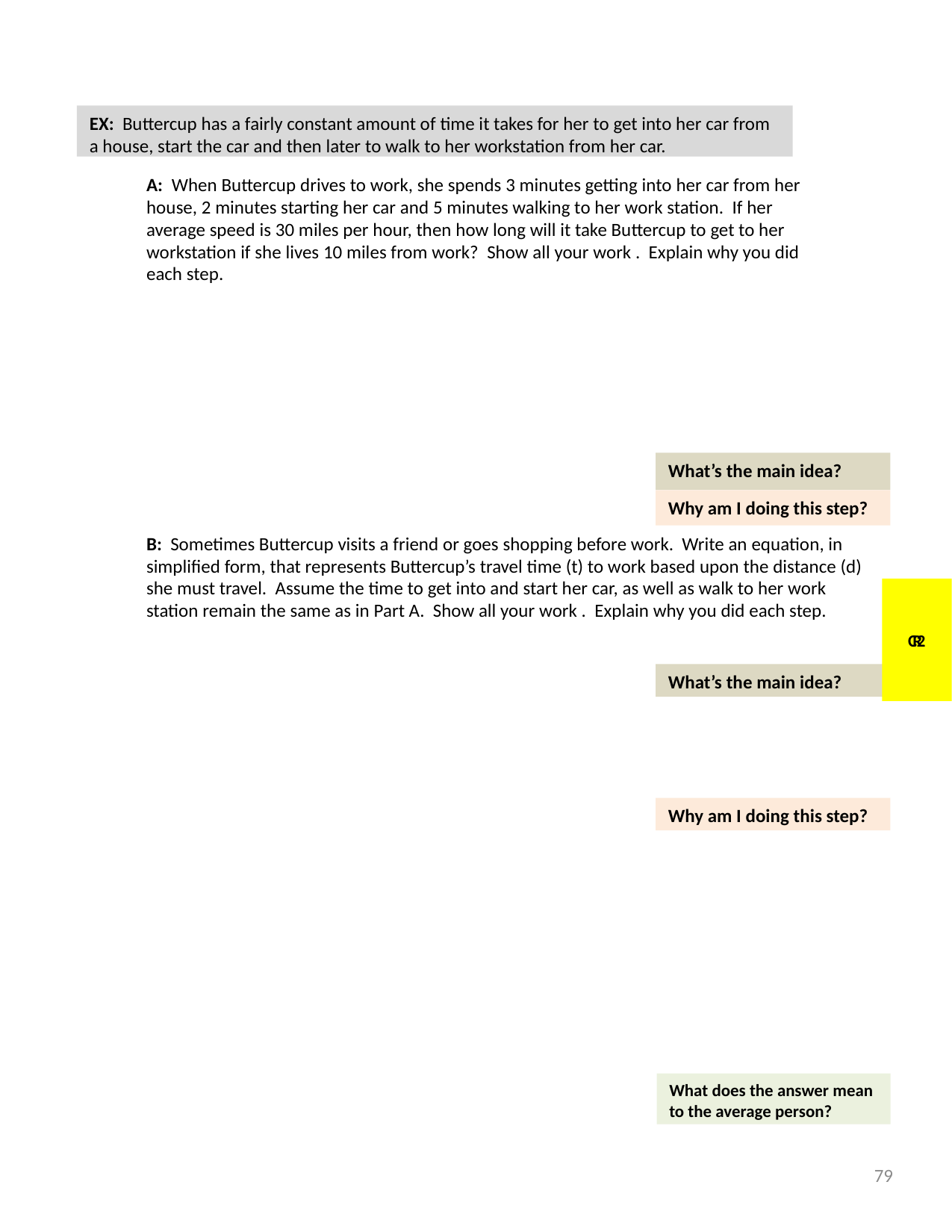

EX:  Buttercup has a fairly constant amount of time it takes for her to get into her car from a house, start the car and then later to walk to her workstation from her car.

A:  When Buttercup drives to work, she spends 3 minutes getting into her car from her house, 2 minutes starting her car and 5 minutes walking to her work station.  If her average speed is 30 miles per hour, then how long will it take Buttercup to get to her workstation if she lives 10 miles from work?  Show all your work .  Explain why you did each step.
What’s the main idea?
Why am I doing this step?
B:  Sometimes Buttercup visits a friend or goes shopping before work.  Write an equation, in simplified form, that represents Buttercup’s travel time (t) to work based upon the distance (d) she must travel.  Assume the time to get into and start her car, as well as walk to her work station remain the same as in Part A.  Show all your work .  Explain why you did each step.

What’s the main idea?
Why am I doing this step?
What does the answer mean to the average person?
CR 2
79